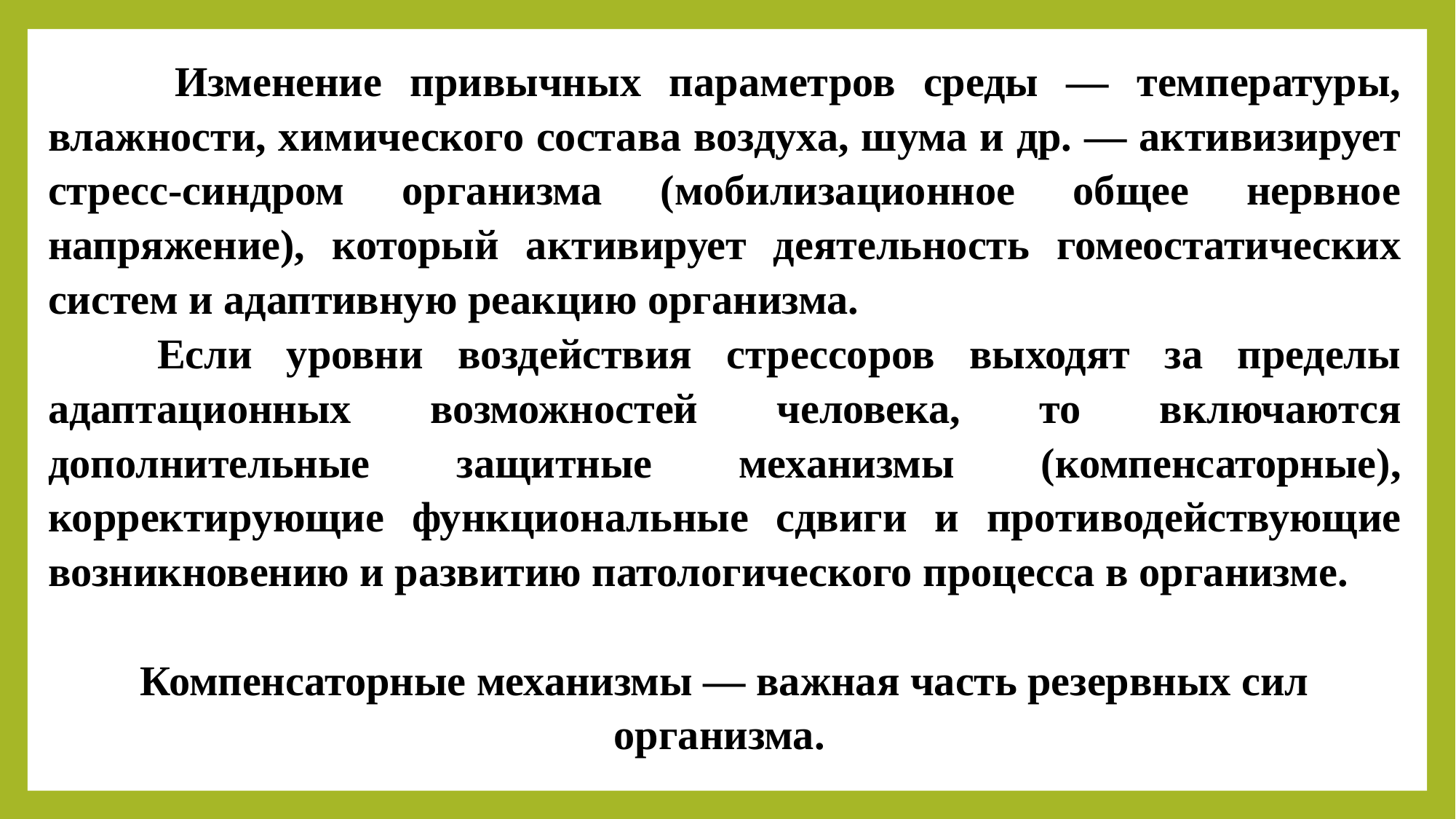

Изменение привычных параметров среды — температуры, влажности, химического состава воздуха, шума и др. — активизирует стресс-синдром организма (мобилизационное общее нервное напряжение), который активирует деятельность гомеостатических систем и адаптивную реакцию организма.
	Если уровни воздействия стрессоров выходят за пределы адаптационных возможностей человека, то включаются дополнительные защитные механизмы (компенсаторные), корректирующие функциональные сдвиги и противодействующие возникновению и развитию патологического процесса в организме.

Компенсаторные механизмы — важная часть резервных сил организма.